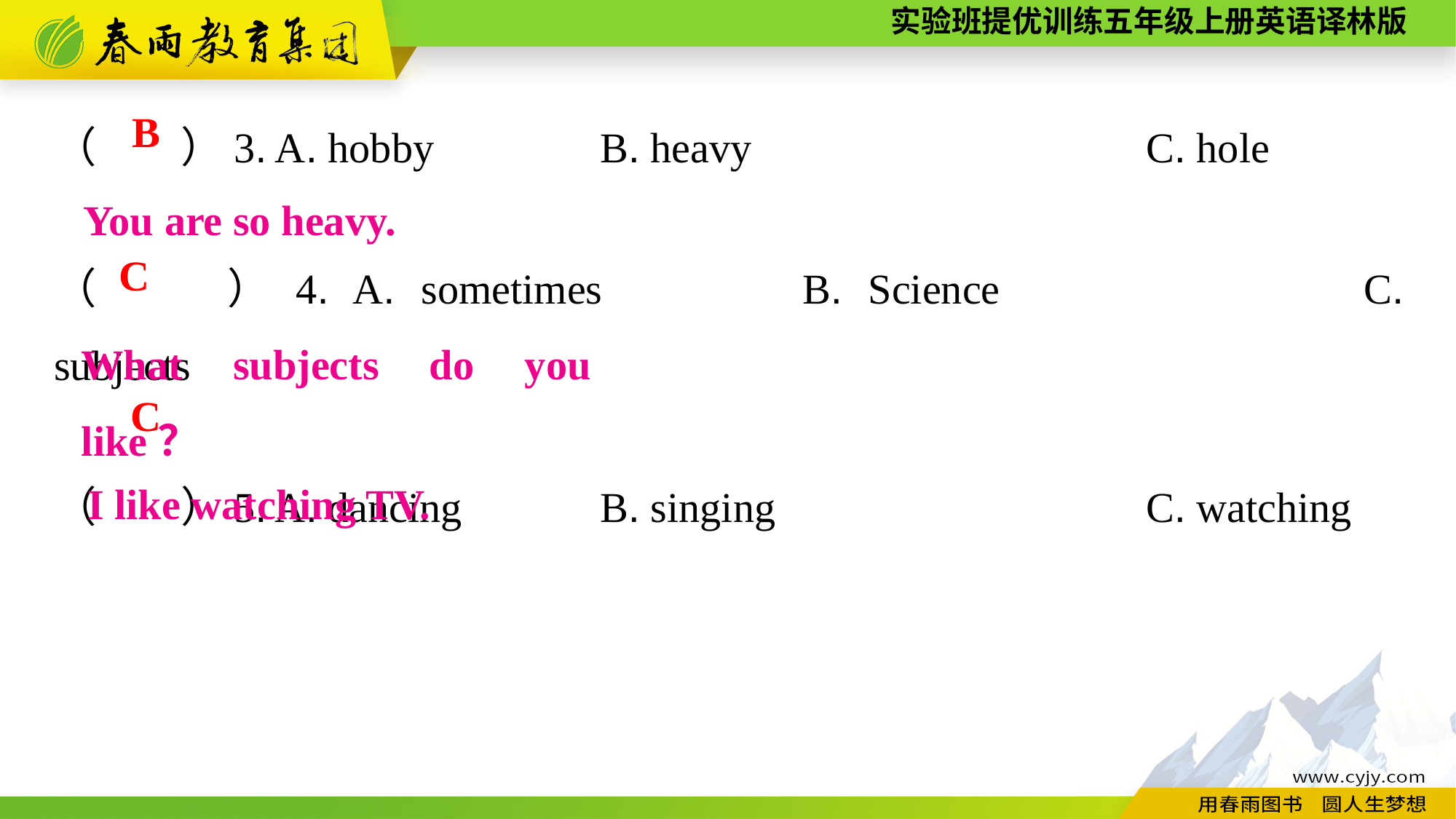

（　　）3. A. hobby		B. heavy				C. hole

（　　）4. A. sometimes		B. Science				C. subjects

（　　）5. A. dancing		B. singing				C. watching
B
You are so heavy.
C
What subjects do you like？
C
I like watching TV.